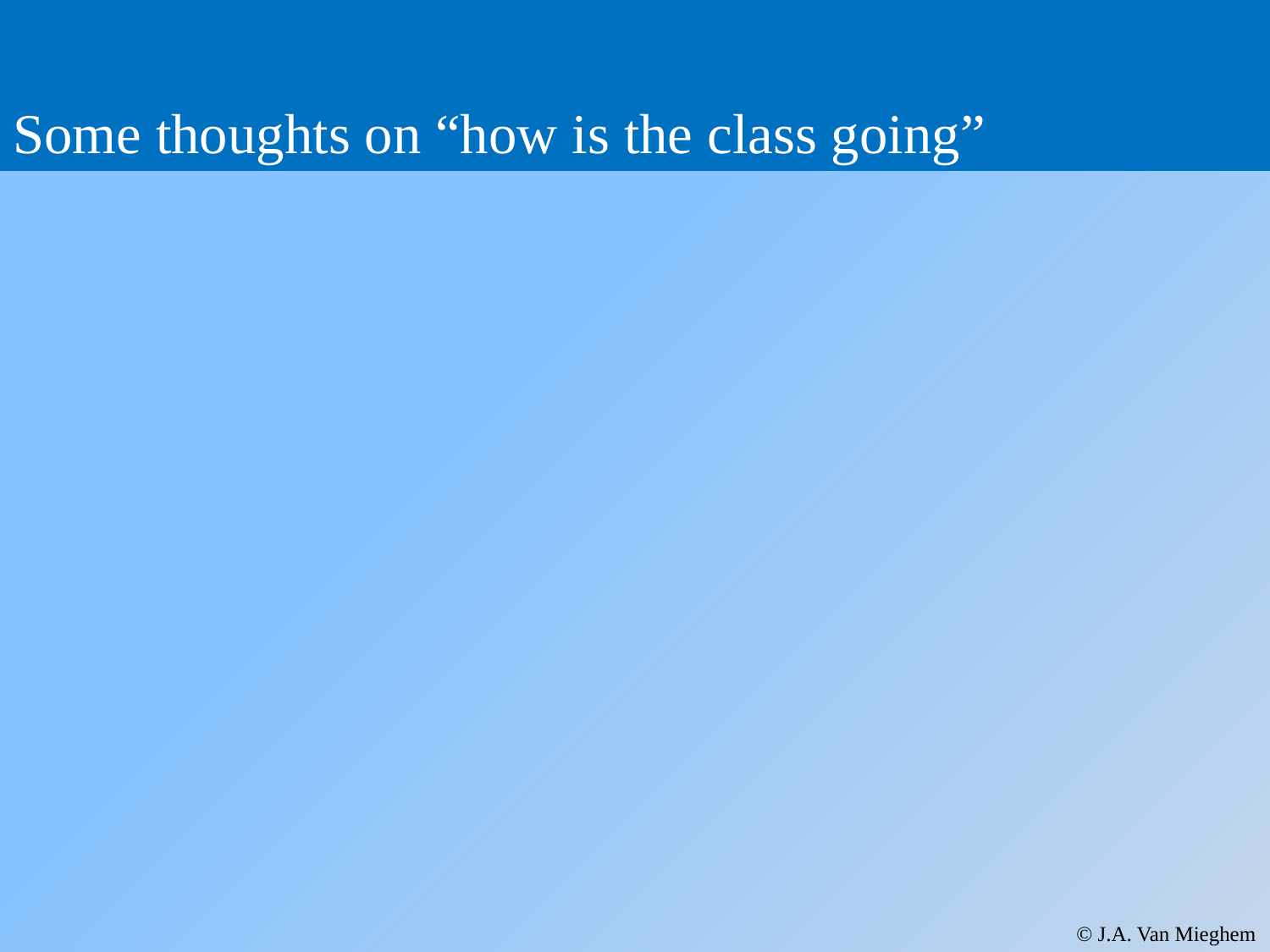

# Some thoughts on “how is the class going”